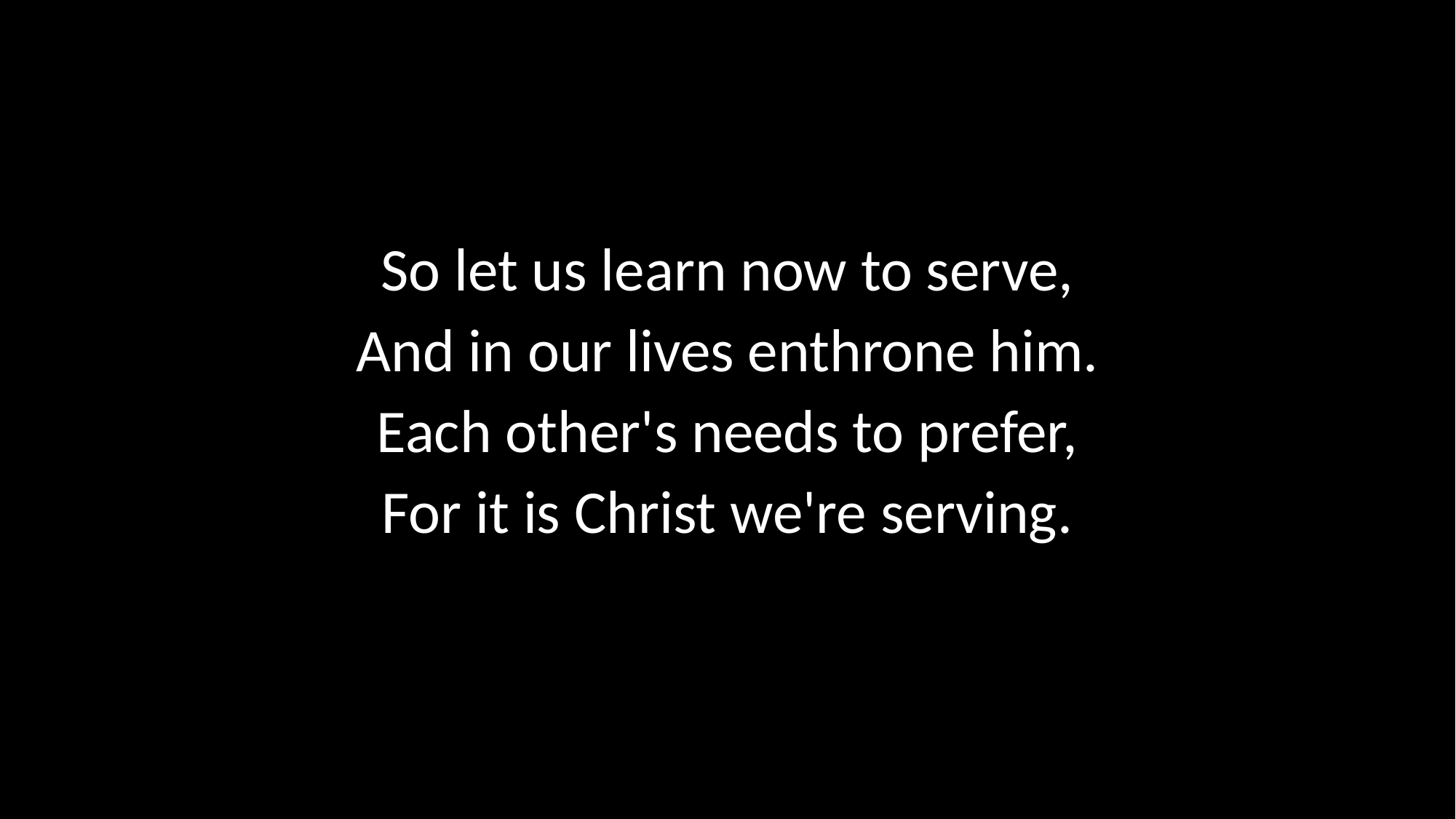

So let us learn now to serve,
And in our lives enthrone him.
Each other's needs to prefer,
For it is Christ we're serving.